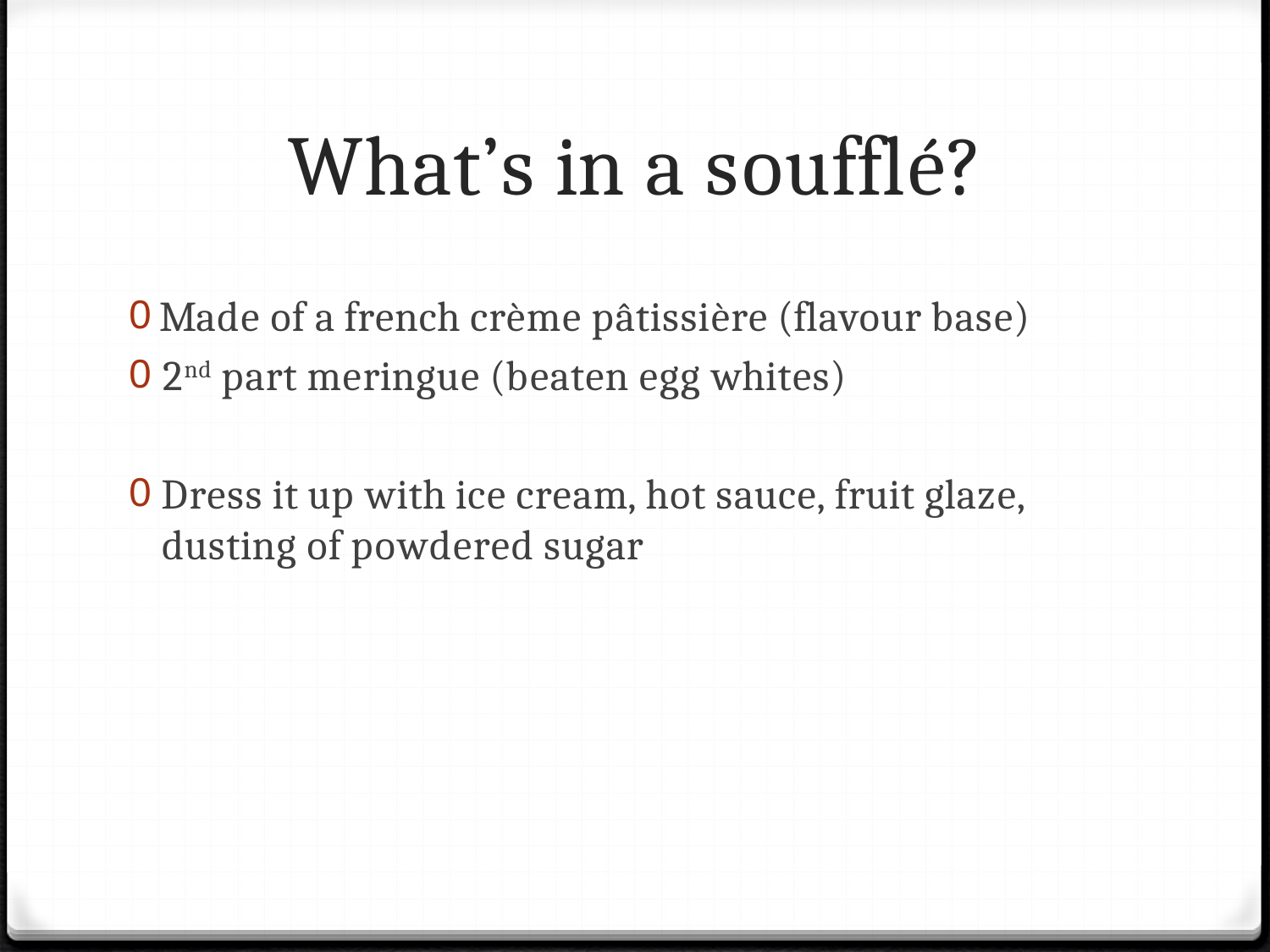

# What’s in a soufflé?
Made of a french crème pâtissière (flavour base)
2nd part meringue (beaten egg whites)

Dress it up with ice cream, hot sauce, fruit glaze, dusting of powdered sugar